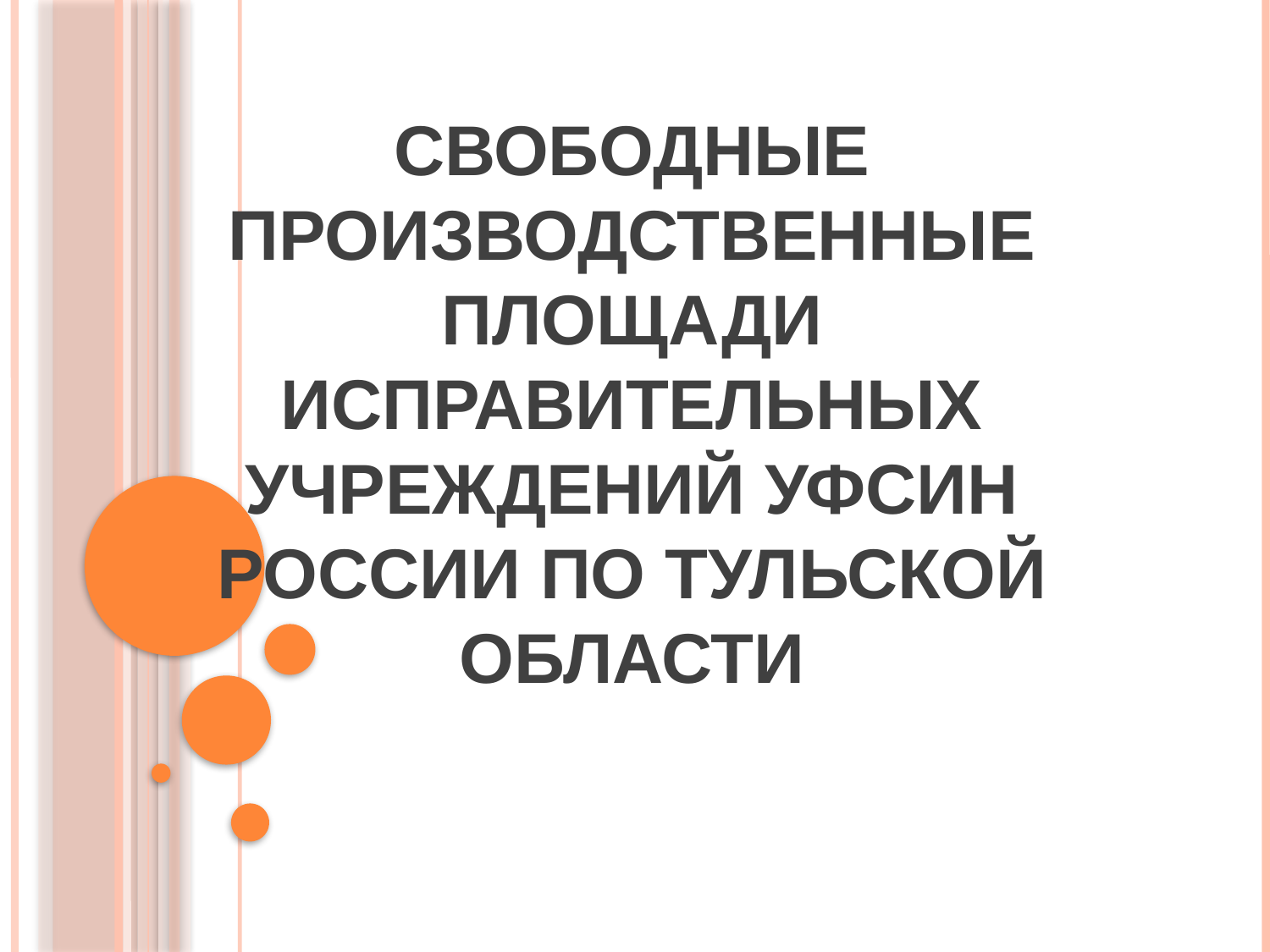

# Свободные производственные площади исправительных учреждений УФСИН России по Тульской области